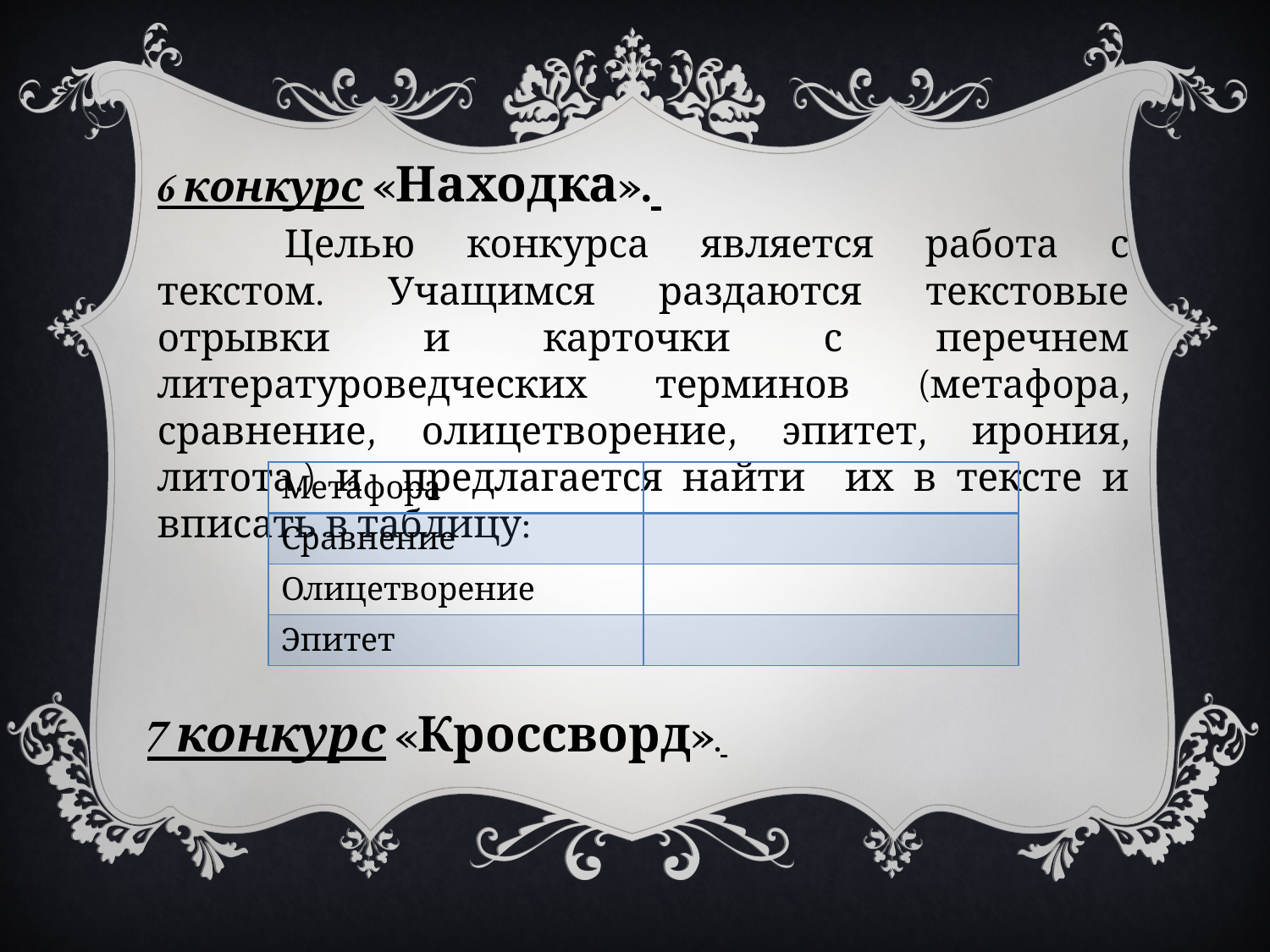

6 конкурс «Находка».
	Целью конкурса является работа с текстом. Учащимся раздаются текстовые отрывки и карточки с перечнем литературоведческих терминов (метафора, сравнение, олицетворение, эпитет, ирония, литота.) и  предлагается найти  их в тексте и вписать в таблицу:
| Метафора |  |
| --- | --- |
| Сравнение |  |
| Олицетворение |  |
| Эпитет |  |
7 конкурс «Кроссворд».